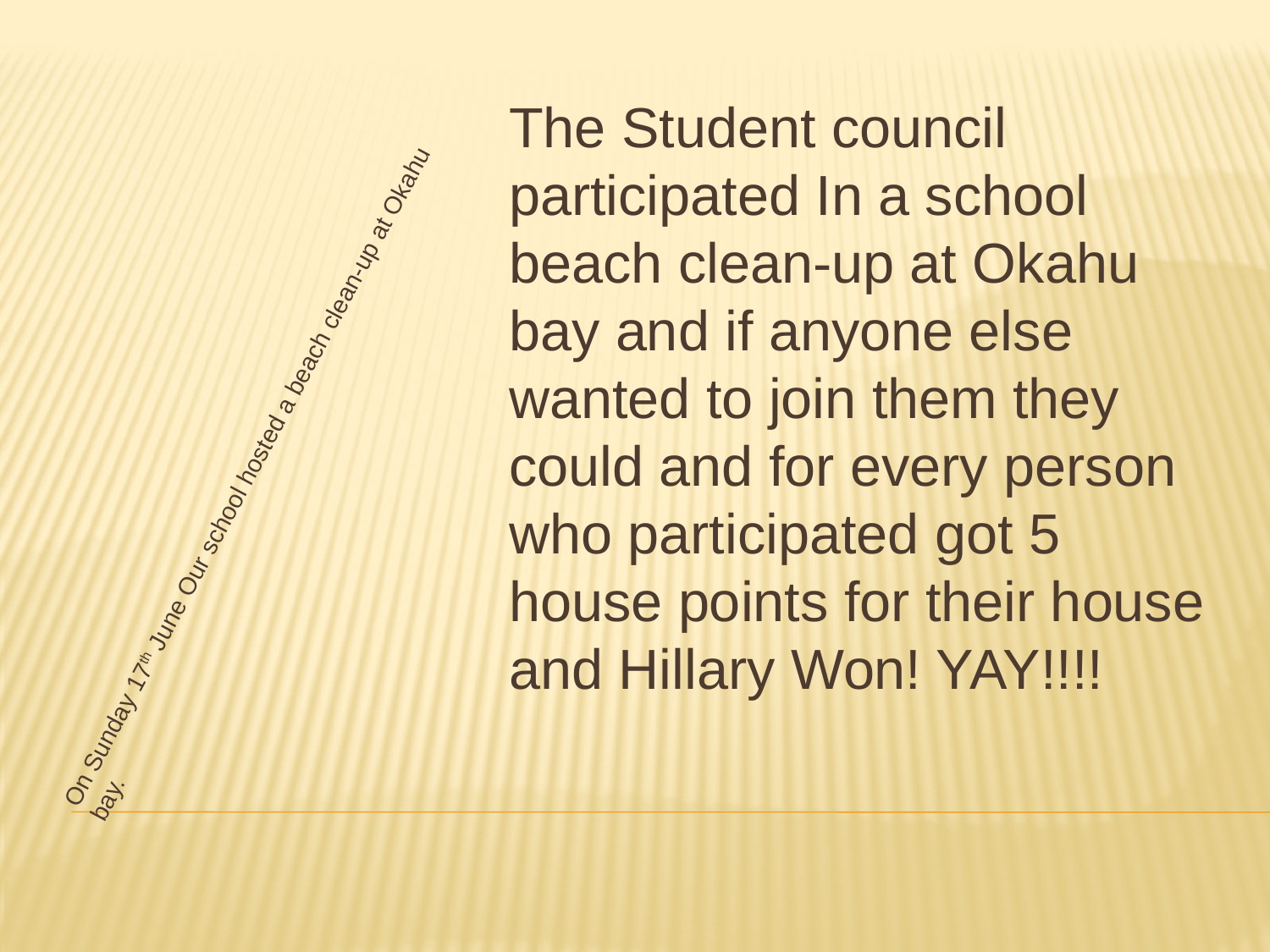

The Student council participated In a school beach clean-up at Okahu bay and if anyone else wanted to join them they could and for every person who participated got 5 house points for their house and Hillary Won! YAY!!!!
On Sunday 17th June Our school hosted a beach clean-up at Okahu bay.